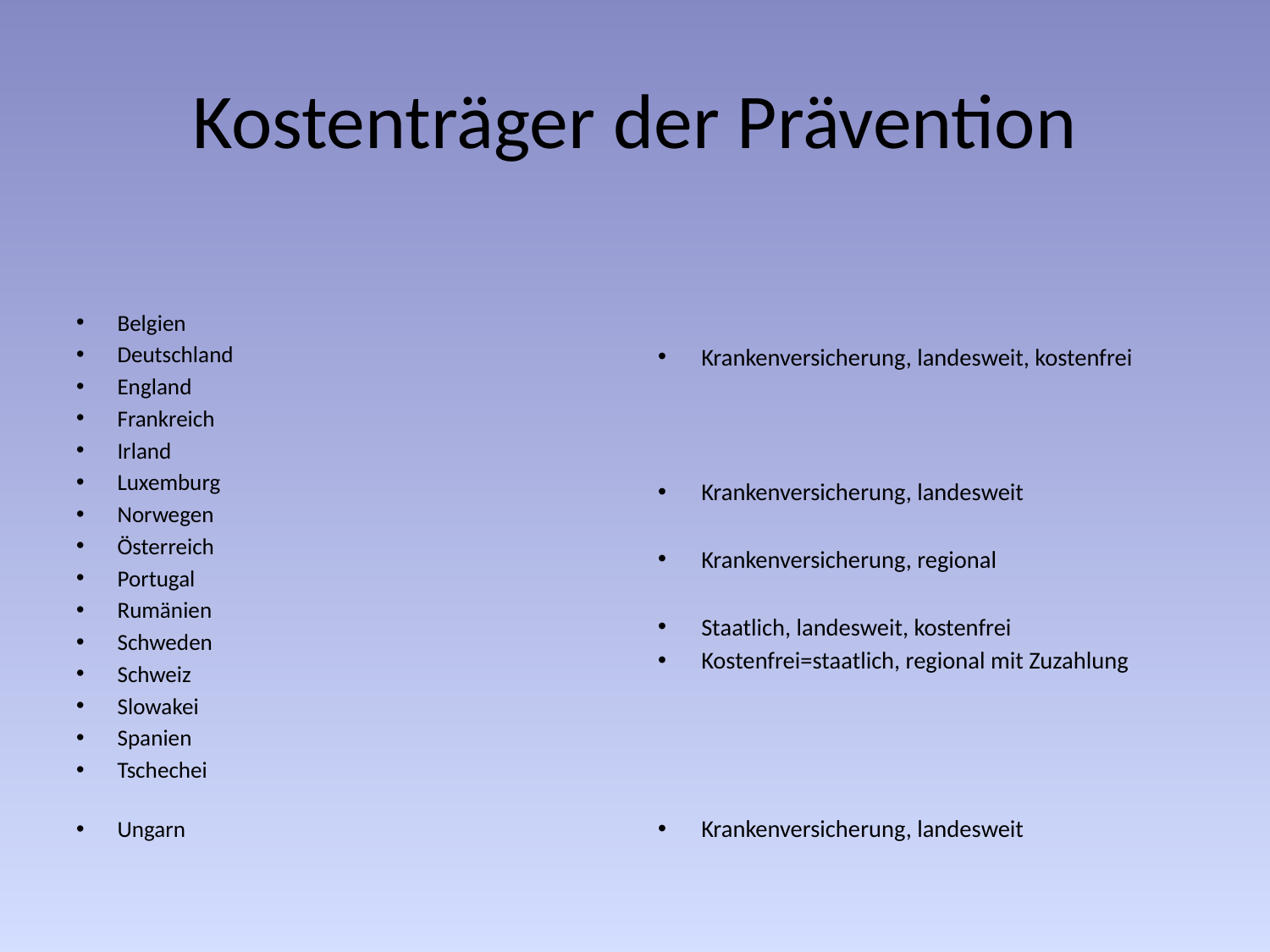

# Kostenträger der Prävention

Belgien
Deutschland
England
Frankreich
Irland
Luxemburg
Norwegen
Österreich
Portugal
Rumänien
Schweden
Schweiz
Slowakei
Spanien
Tschechei
Ungarn

Krankenversicherung, landesweit, kostenfrei

Krankenversicherung, landesweit

Krankenversicherung, regional

Staatlich, landesweit, kostenfrei
Kostenfrei=staatlich, regional mit Zuzahlung

Krankenversicherung, landesweit